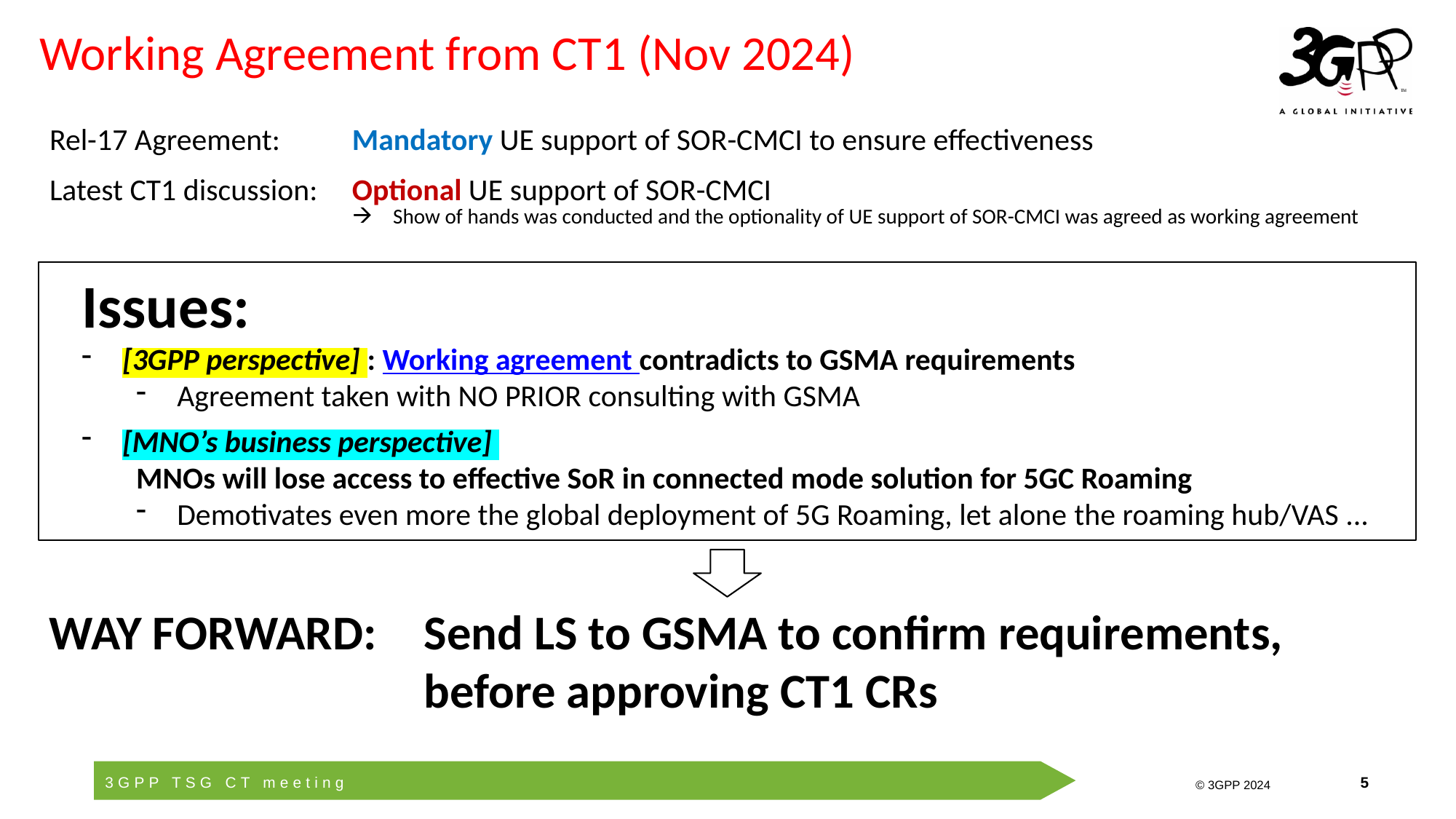

# Working Agreement from CT1 (Nov 2024)
| Rel-17 Agreement: | Mandatory UE support of SOR-CMCI to ensure effectiveness |
| --- | --- |
| Latest CT1 discussion: | Optional UE support of SOR-CMCI Show of hands was conducted and the optionality of UE support of SOR-CMCI was agreed as working agreement |
Issues:
[3GPP perspective] : Working agreement contradicts to GSMA requirements
Agreement taken with NO PRIOR consulting with GSMA
[MNO’s business perspective]
  MNOs will lose access to effective SoR in connected mode solution for 5GC Roaming
Demotivates even more the global deployment of 5G Roaming, let alone the roaming hub/VAS ...

WAY FORWARD: 	Send LS to GSMA to confirm requirements,
	before approving CT1 CRs